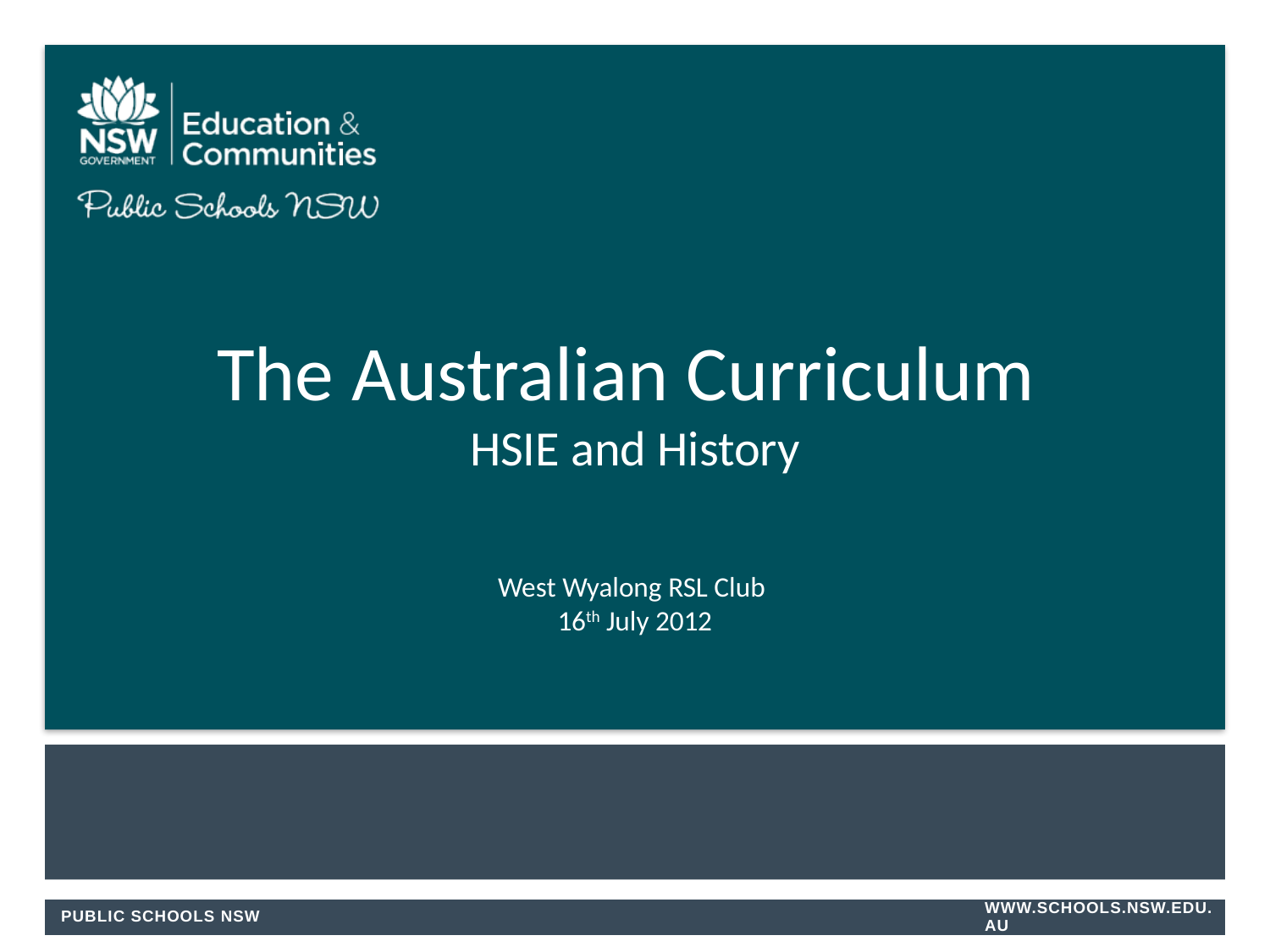

# The Australian Curriculum HSIE and History West Wyalong RSL Club 16th July 2012